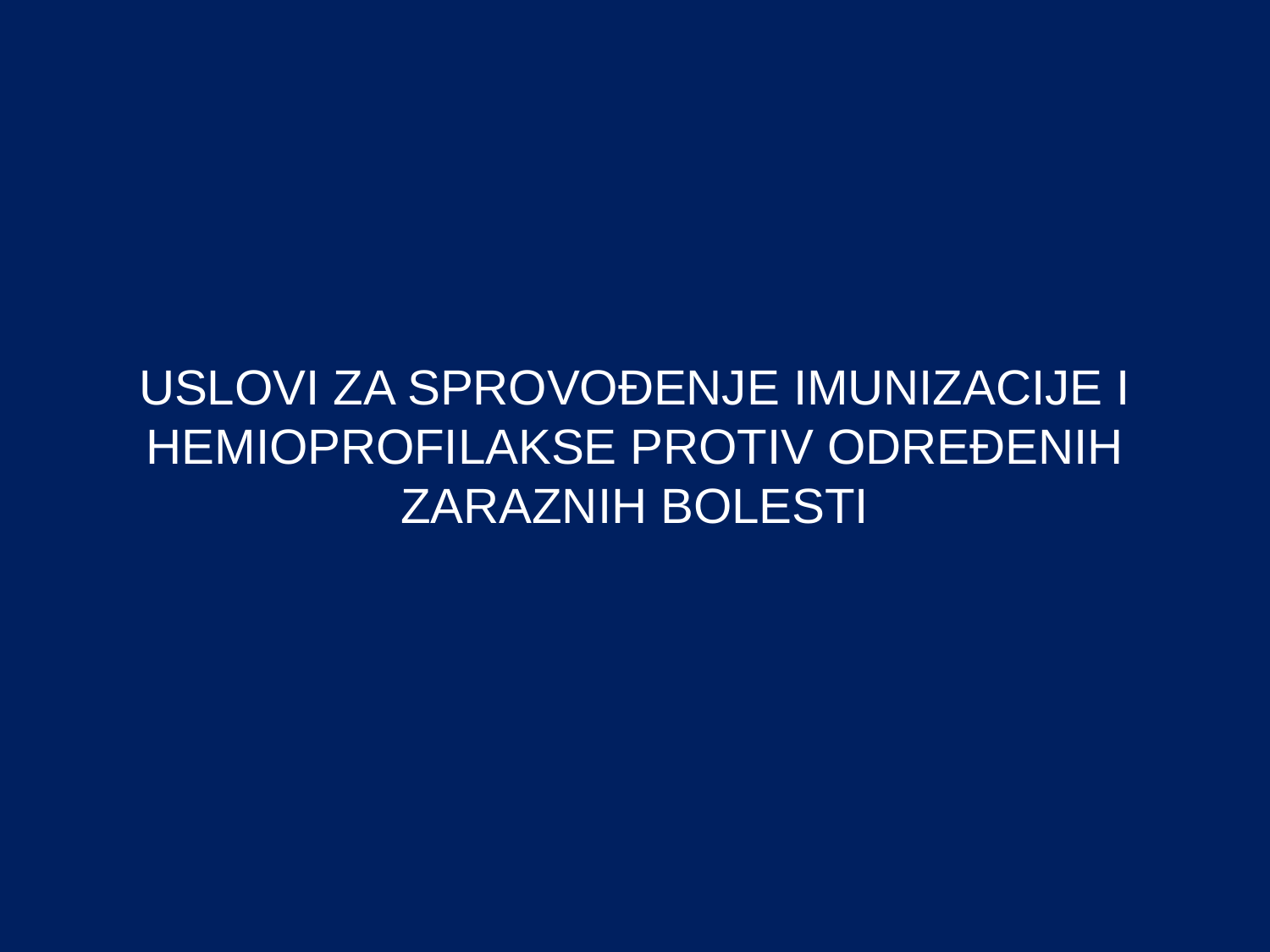

# USLOVI ZA SPROVOĐENJE IMUNIZACIJE I HEMIOPROFILAKSE PROTIV ODREĐENIH ZARAZNIH BOLESTI